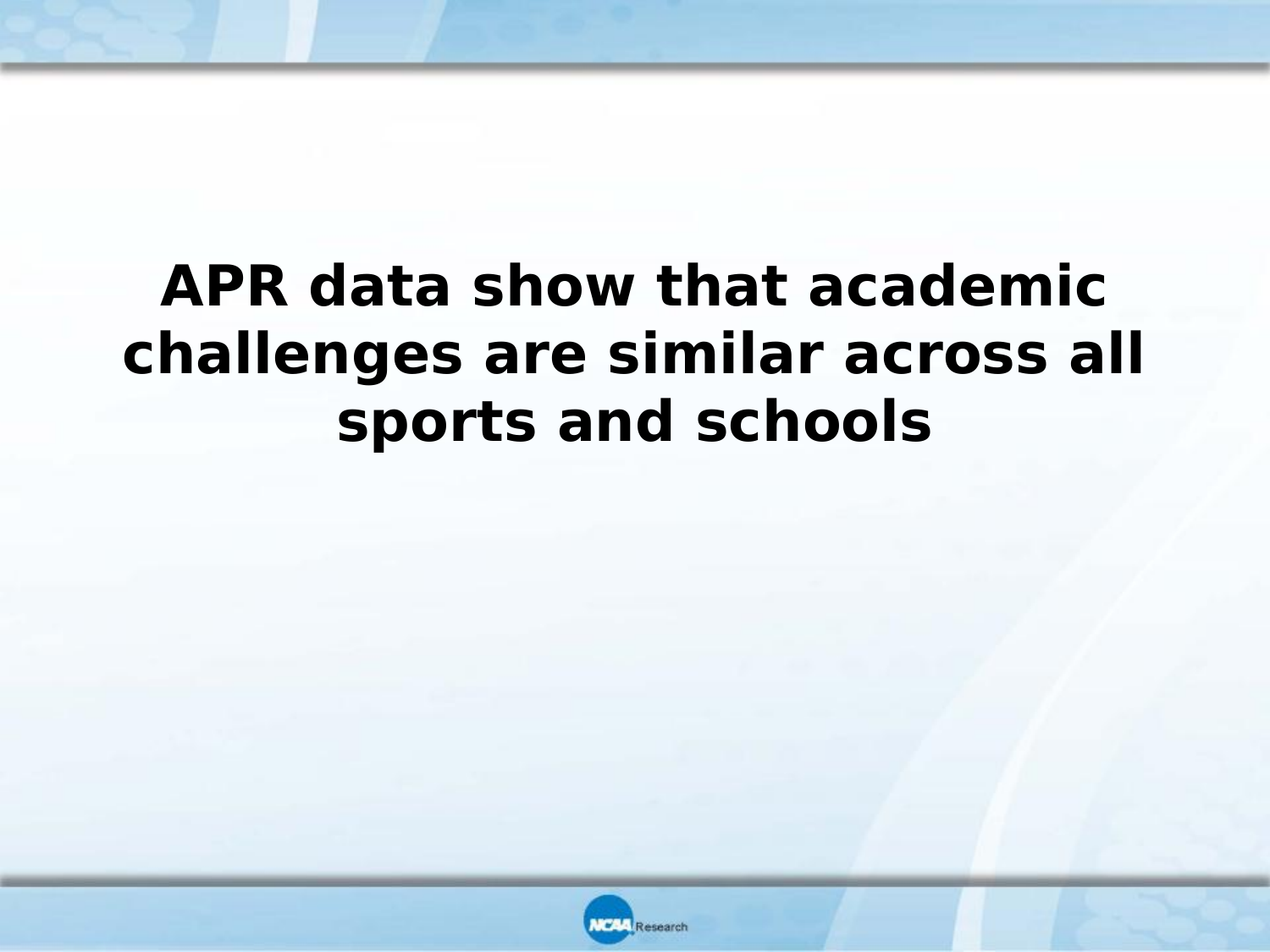

APR data show that academic challenges are similar across all sports and schools